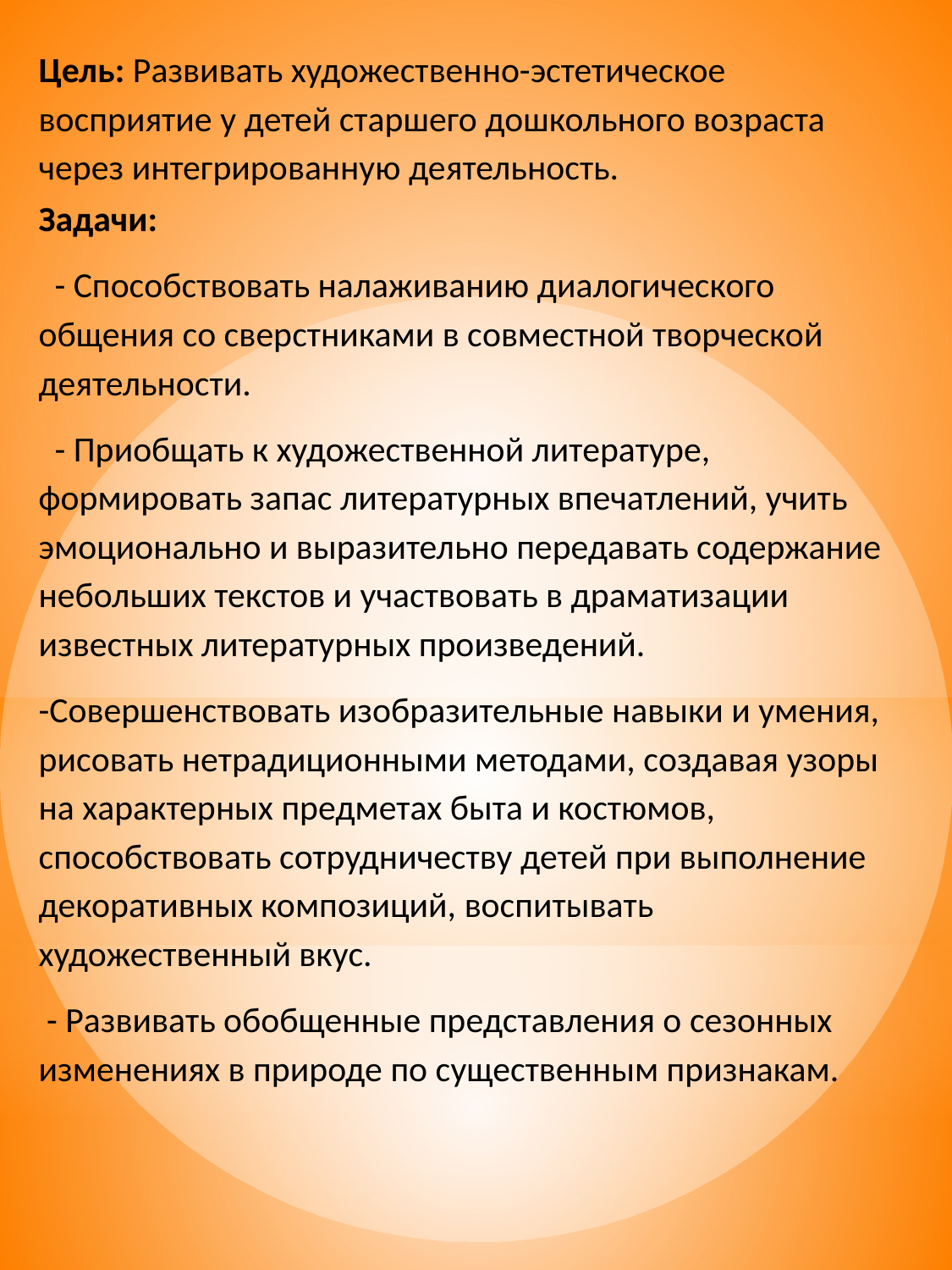

Цель: Развивать художественно-эстетическое восприятие у детей старшего дошкольного возраста через интегрированную деятельность.
Задачи:
  - Способствовать налаживанию диалогического общения со сверстниками в совместной творческой деятельности.
  - Приобщать к художественной литературе,  формировать запас литературных впечатлений, учить эмоционально и выразительно передавать содержание небольших текстов и участвовать в драматизации известных литературных произведений.
-Совершенствовать изобразительные навыки и умения, рисовать нетрадиционными методами, создавая узоры на характерных предметах быта и костюмов, способствовать сотрудничеству детей при выполнение декоративных композиций, воспитывать художественный вкус.
 - Развивать обобщенные представления о сезонных изменениях в природе по существенным признакам.